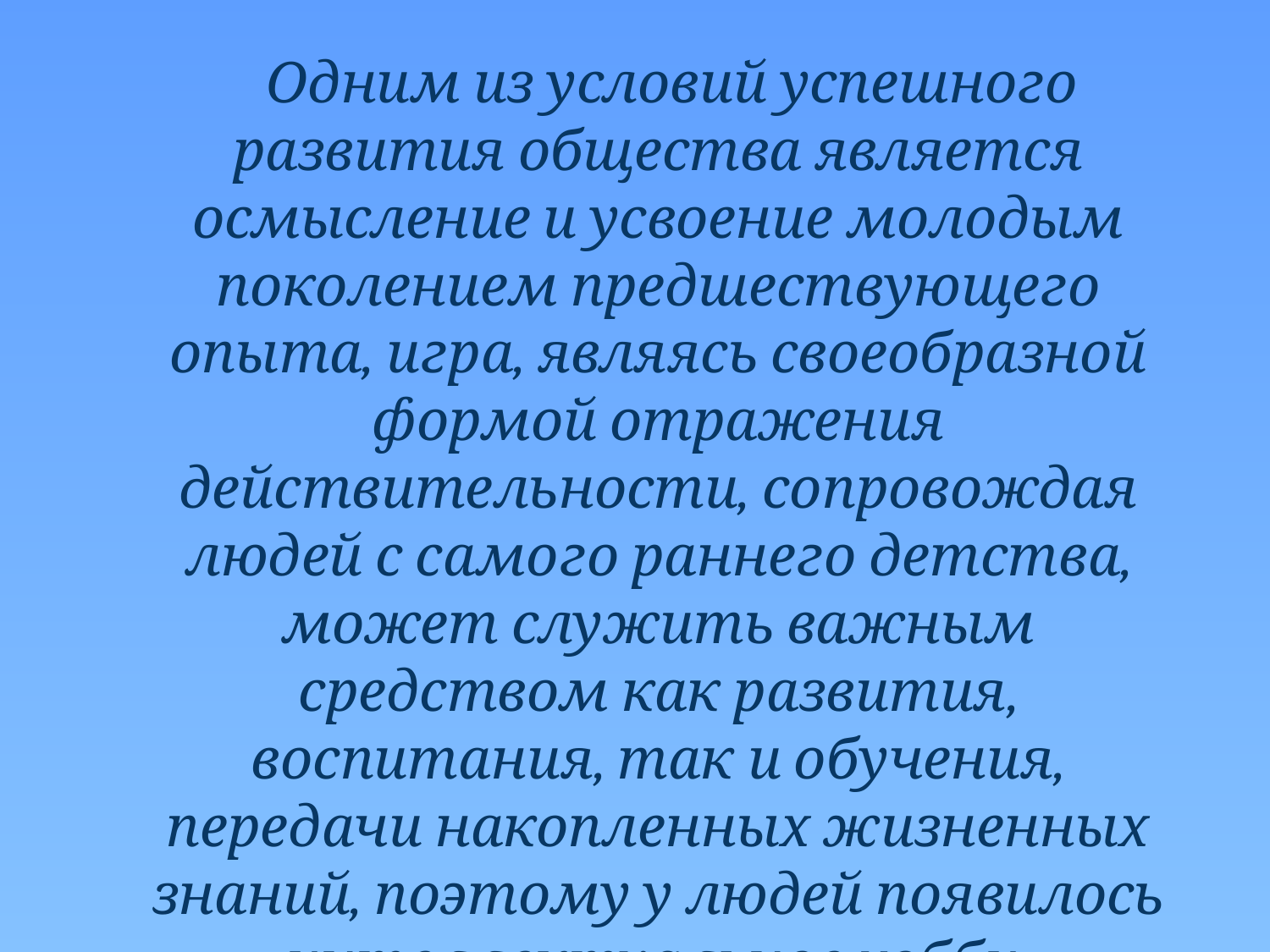

#
      Одним из условий успешного развития общества является осмысление и усвоение молодым поколением предшествующего опыта, игра, являясь своеобразной формой отражения действительности, сопровождая людей с самого раннего детства, может служить важным средством как развития, воспитания, так и обучения, передачи накопленных жизненных знаний, поэтому у людей появилось интеллектуальное хобби.